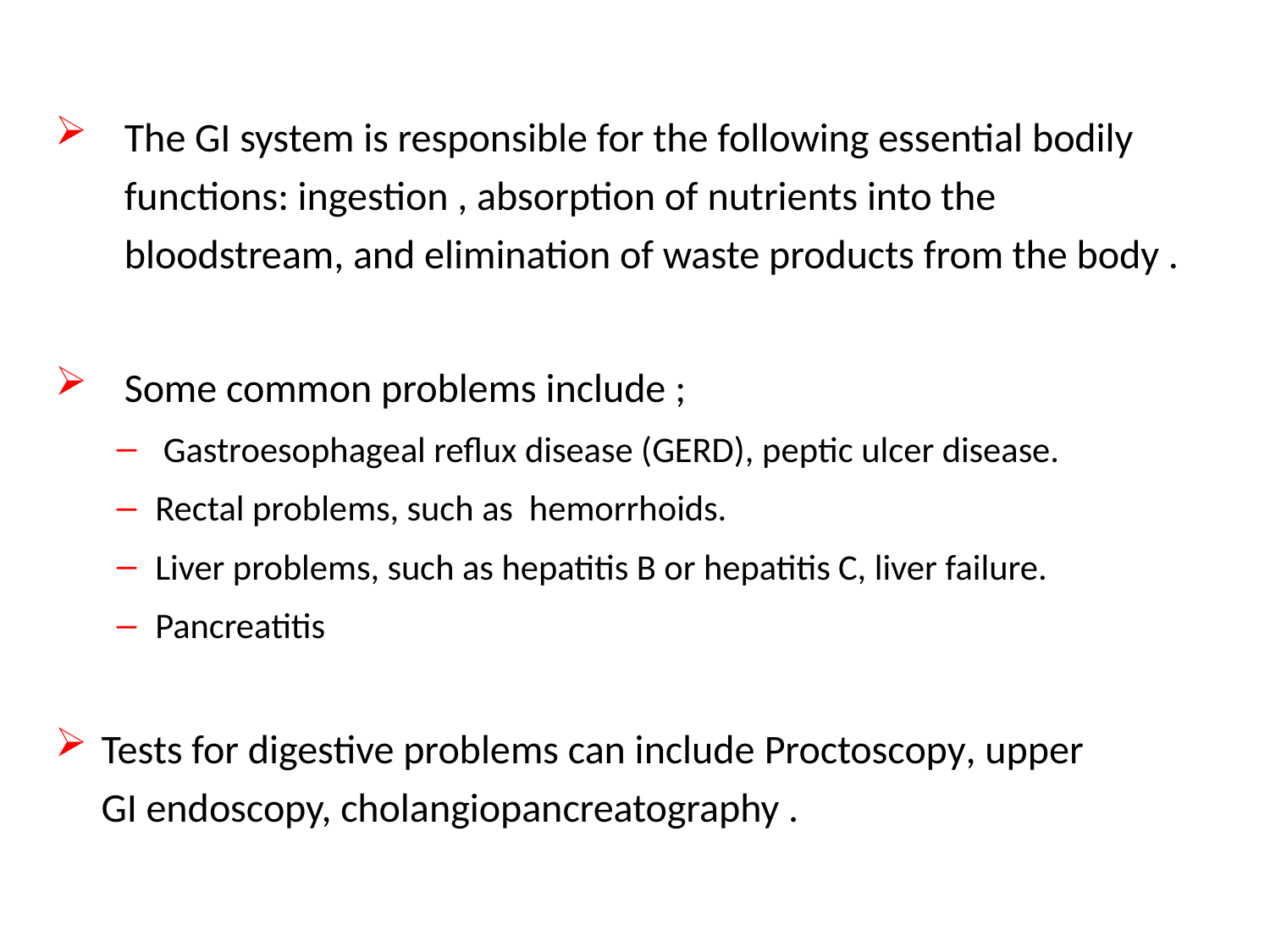

The GI system is responsible for the following essential bodily functions: ingestion , absorption of nutrients into the bloodstream, and elimination of waste products from the body .

Some common problems include ;
 Gastroesophageal reflux disease (GERD), peptic ulcer disease.
Rectal problems, such as  hemorrhoids.
Liver problems, such as hepatitis B or hepatitis C, liver failure.
Pancreatitis

Tests for digestive problems can include Proctoscopy, upper GI endoscopy, cholangiopancreatography .